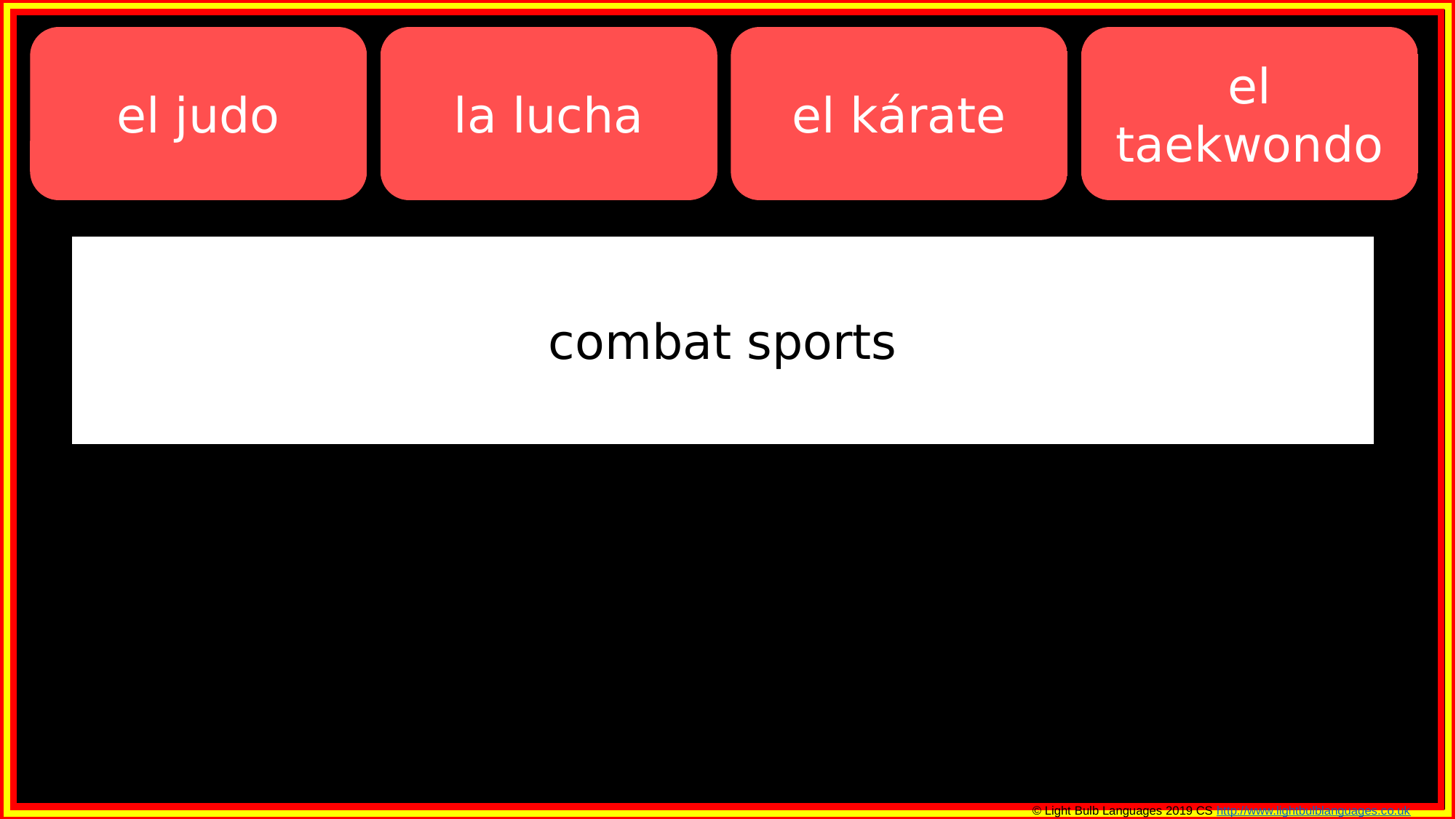

el judo
la lucha
el kárate
el taekwondo
combat sports
© Light Bulb Languages 2019 CS http://www.lightbulblanguages.co.uk